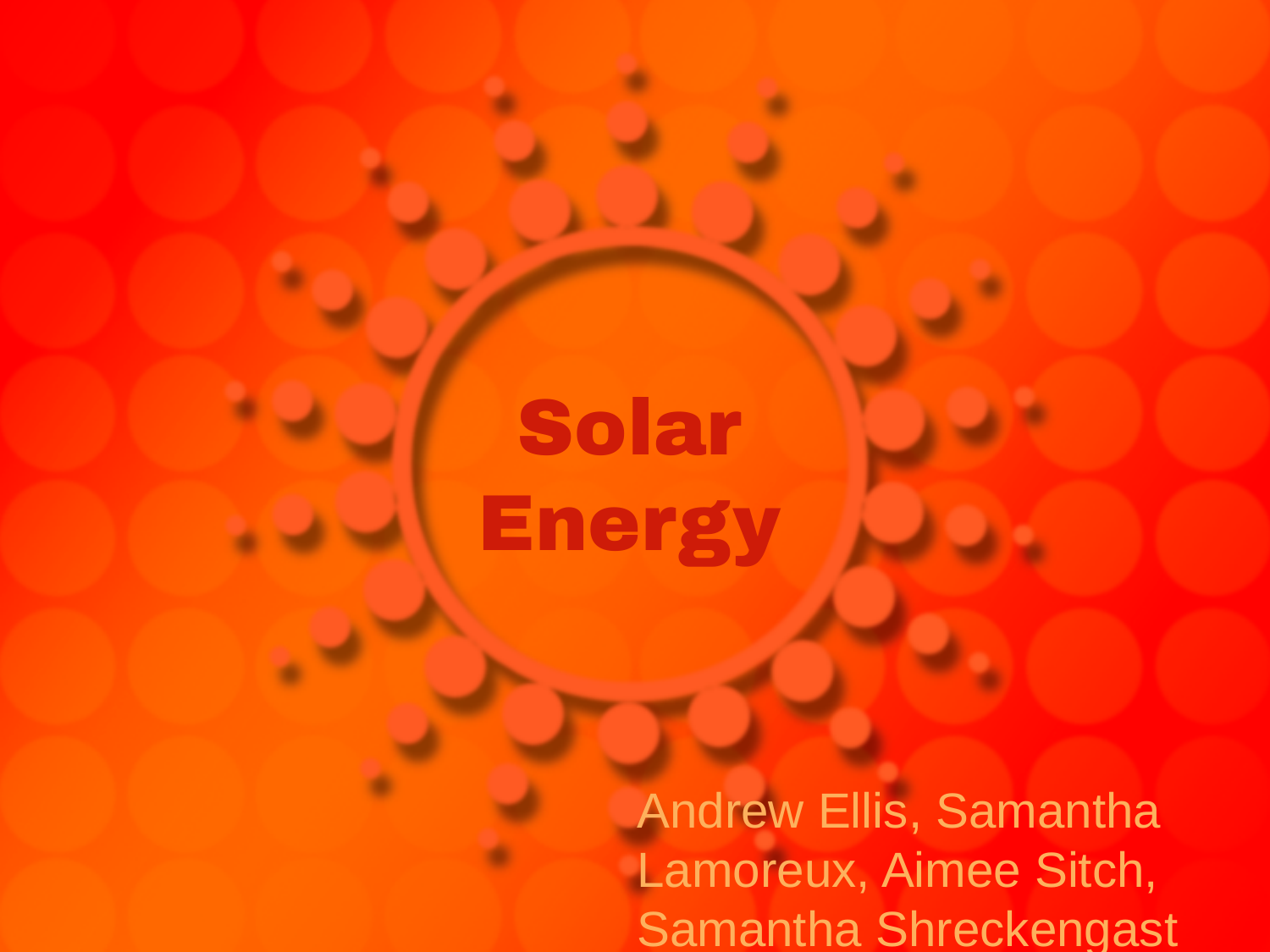

# Solar Energy
Andrew Ellis, Samantha Lamoreux, Aimee Sitch, Samantha Shreckengast